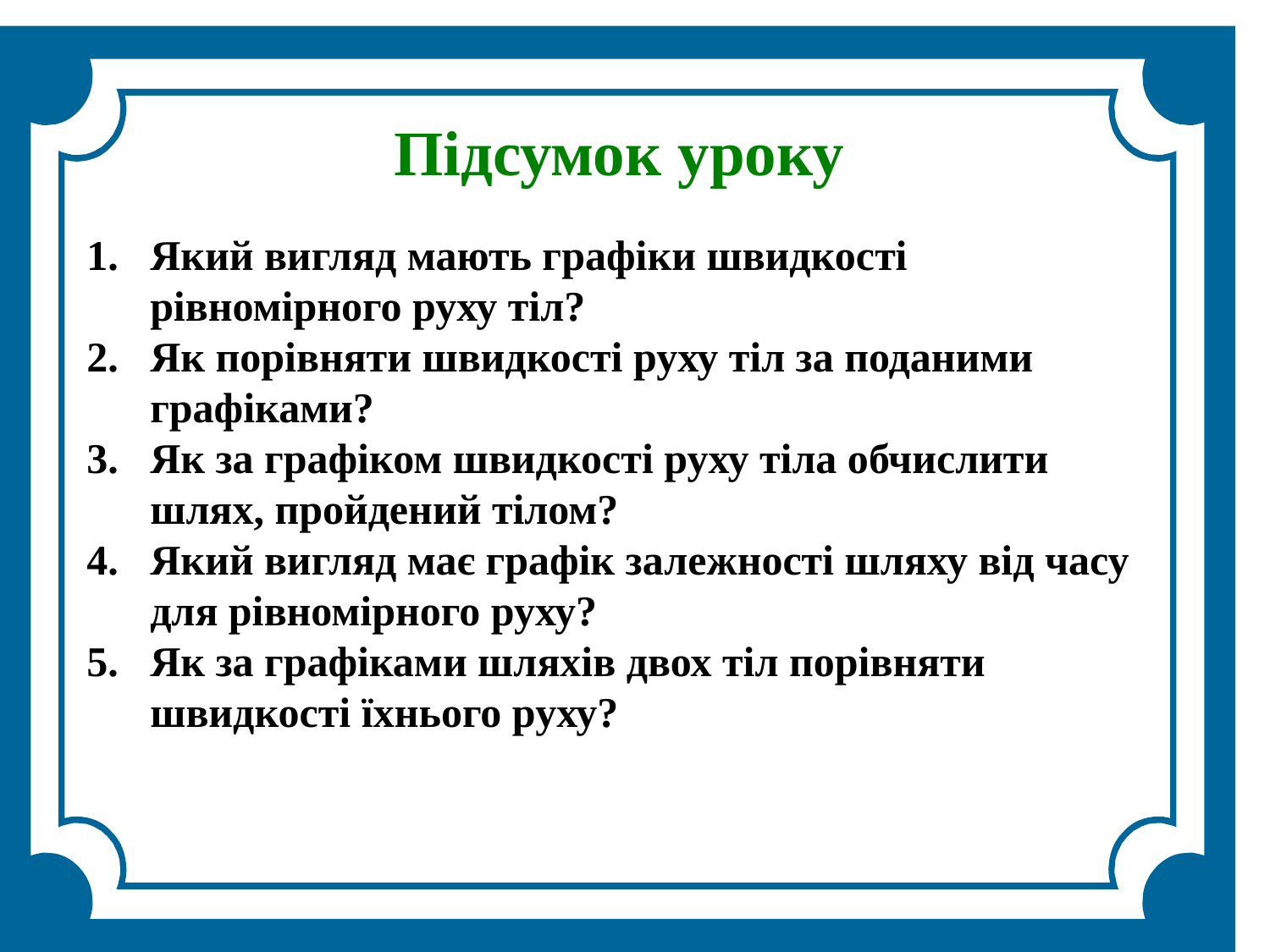

Підсумок уроку
Який вигляд мають графіки швидкості рівномірного руху тіл?
2.   Як порівняти швидкості руху тіл за поданими графіками?
Як за графіком швидкості руху тіла обчислити шлях, пройдений тілом?
Який вигляд має графік залежності шляху від часу для рівномірного руху?
5.   Як за графіками шляхів двох тіл порівняти швидкості їхнього руху?